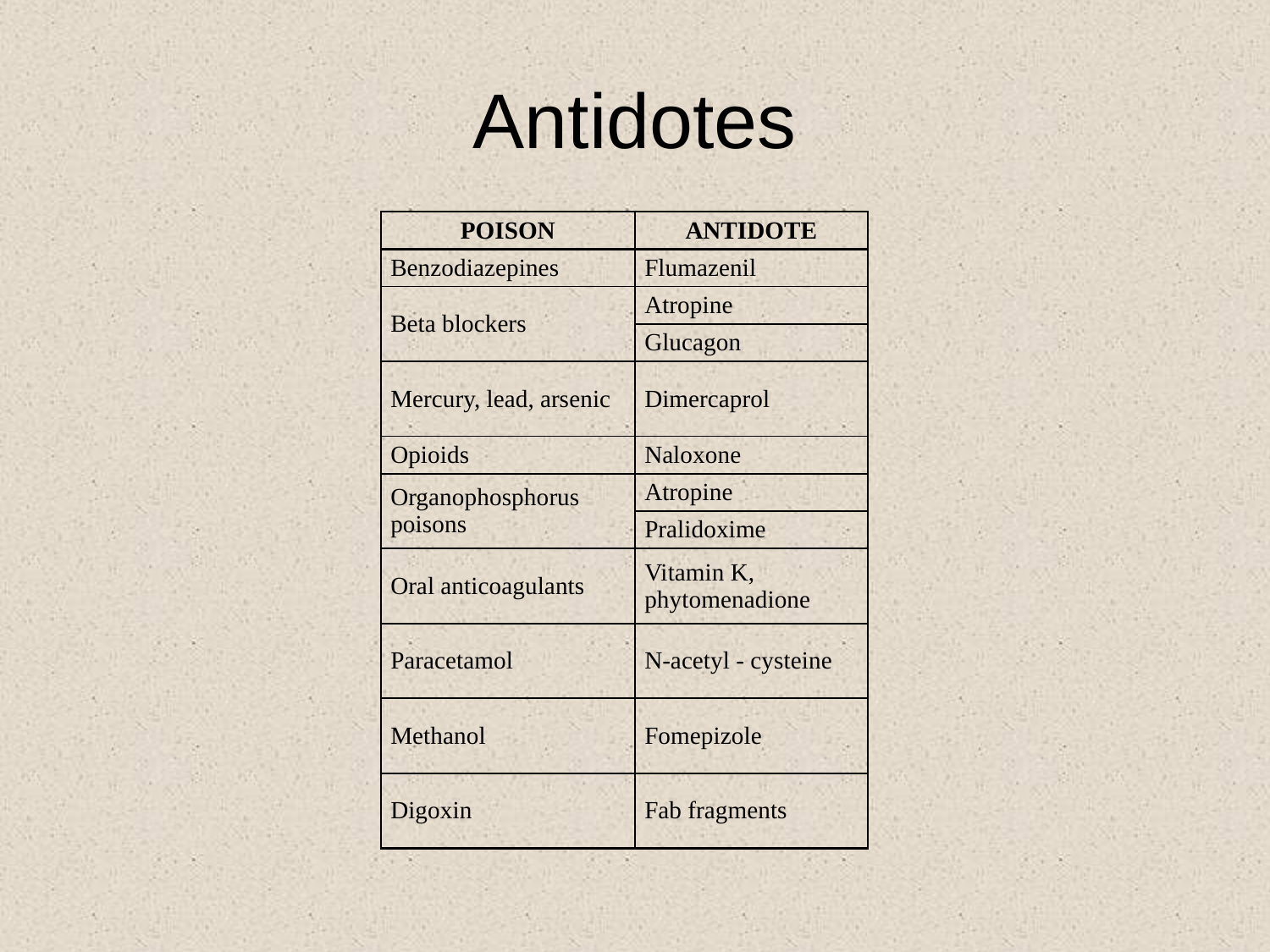

# Antidotes
| POISON | ANTIDOTE |
| --- | --- |
| Benzodiazepines | Flumazenil |
| Beta blockers | Atropine |
|  | Glucagon |
| Mercury, lead, arsenic | Dimercaprol |
| Opioids | Naloxone |
| Organophosphorus poisons | Atropine |
|  | Pralidoxime |
| Oral anticoagulants | Vitamin K, phytomenadione |
| Paracetamol | N-acetyl - cysteine |
| Methanol | Fomepizole |
| Digoxin | Fab fragments |